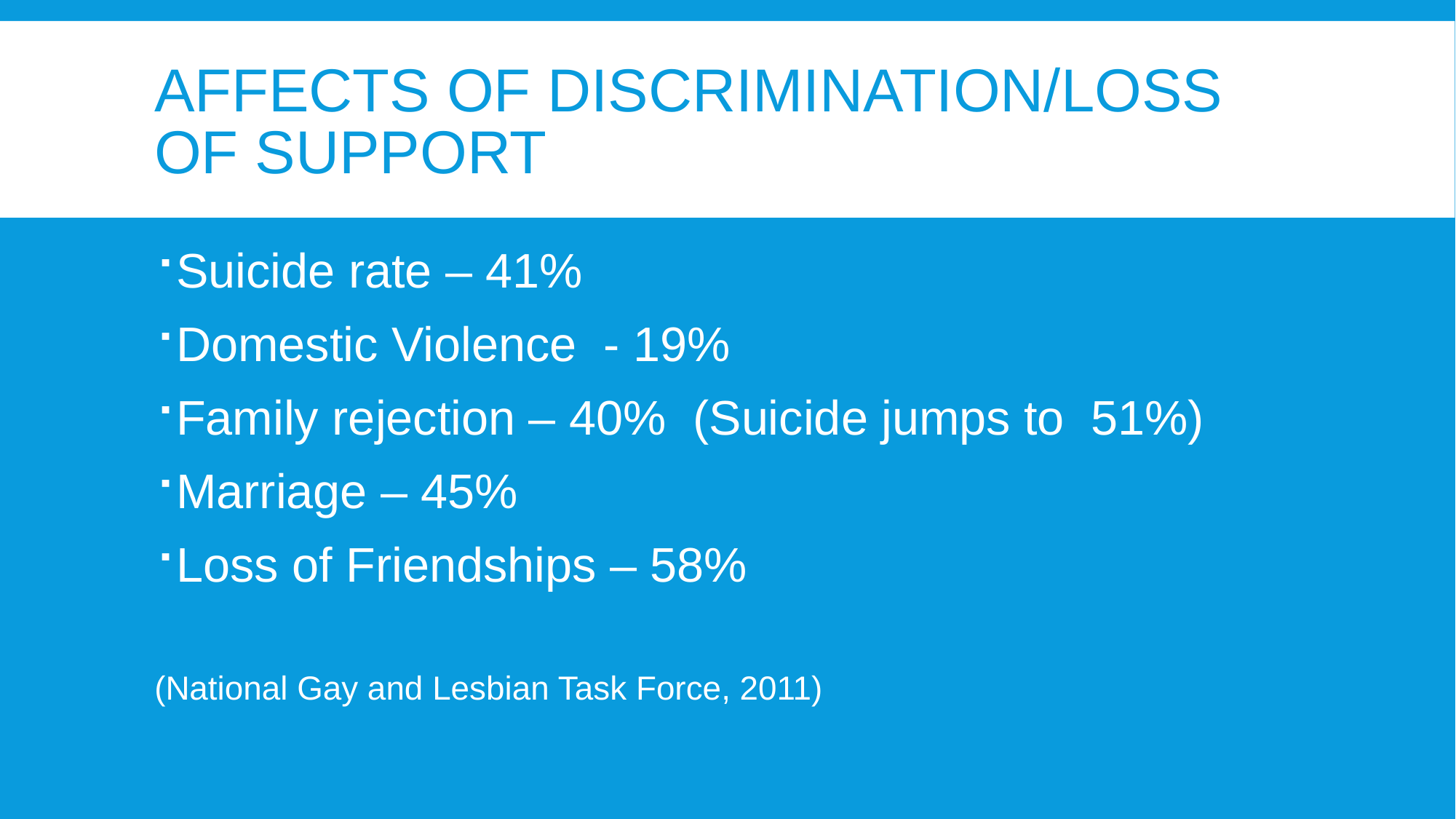

# Affects of Discrimination/Loss of Support
Suicide rate – 41%
Domestic Violence  - 19%
Family rejection – 40%  (Suicide jumps to  51%)
Marriage – 45%
Loss of Friendships – 58%

(National Gay and Lesbian Task Force, 2011)